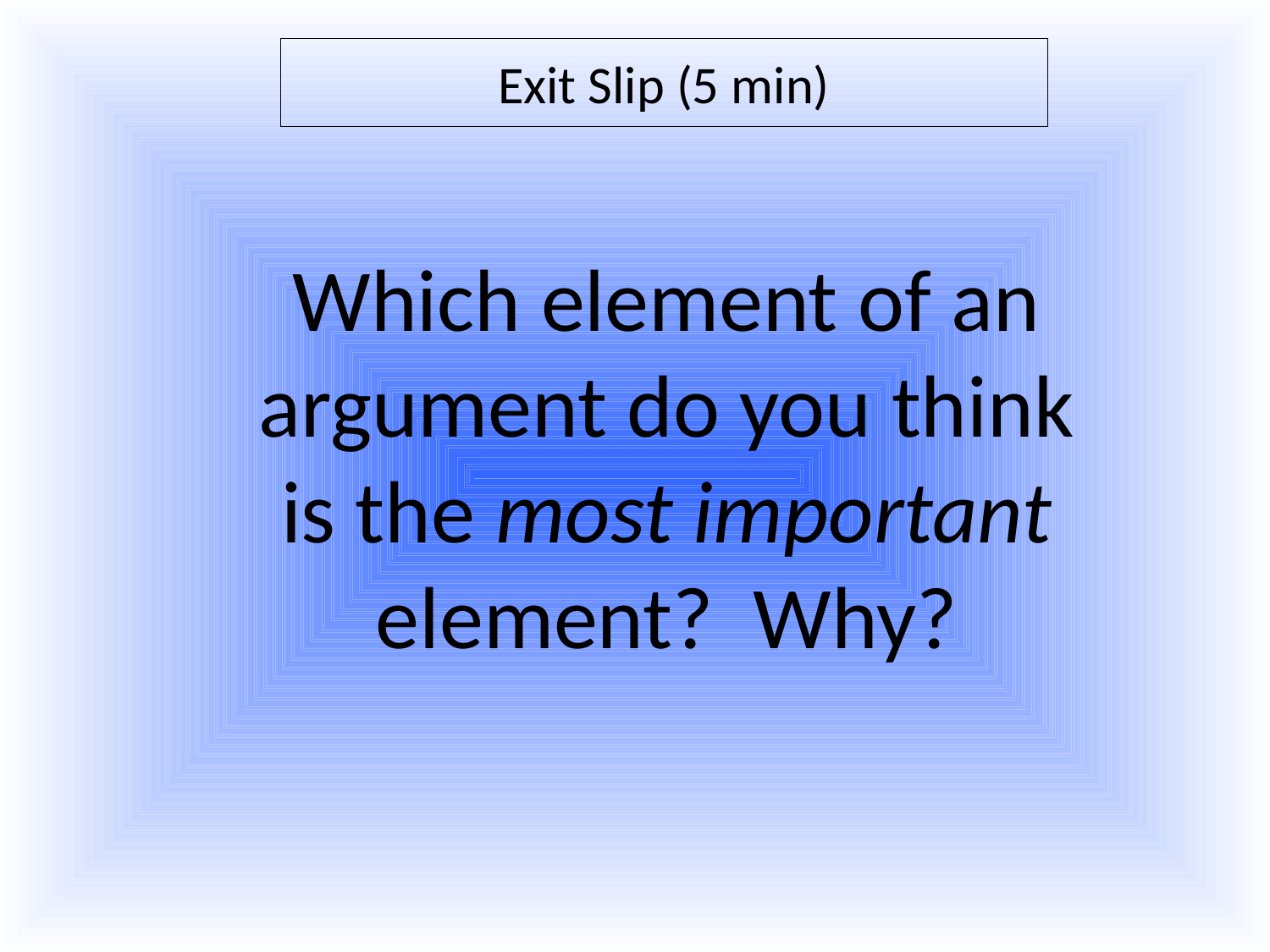

Exit Slip (5 min)
Which element of an argument do you think is the most important element?  Why?